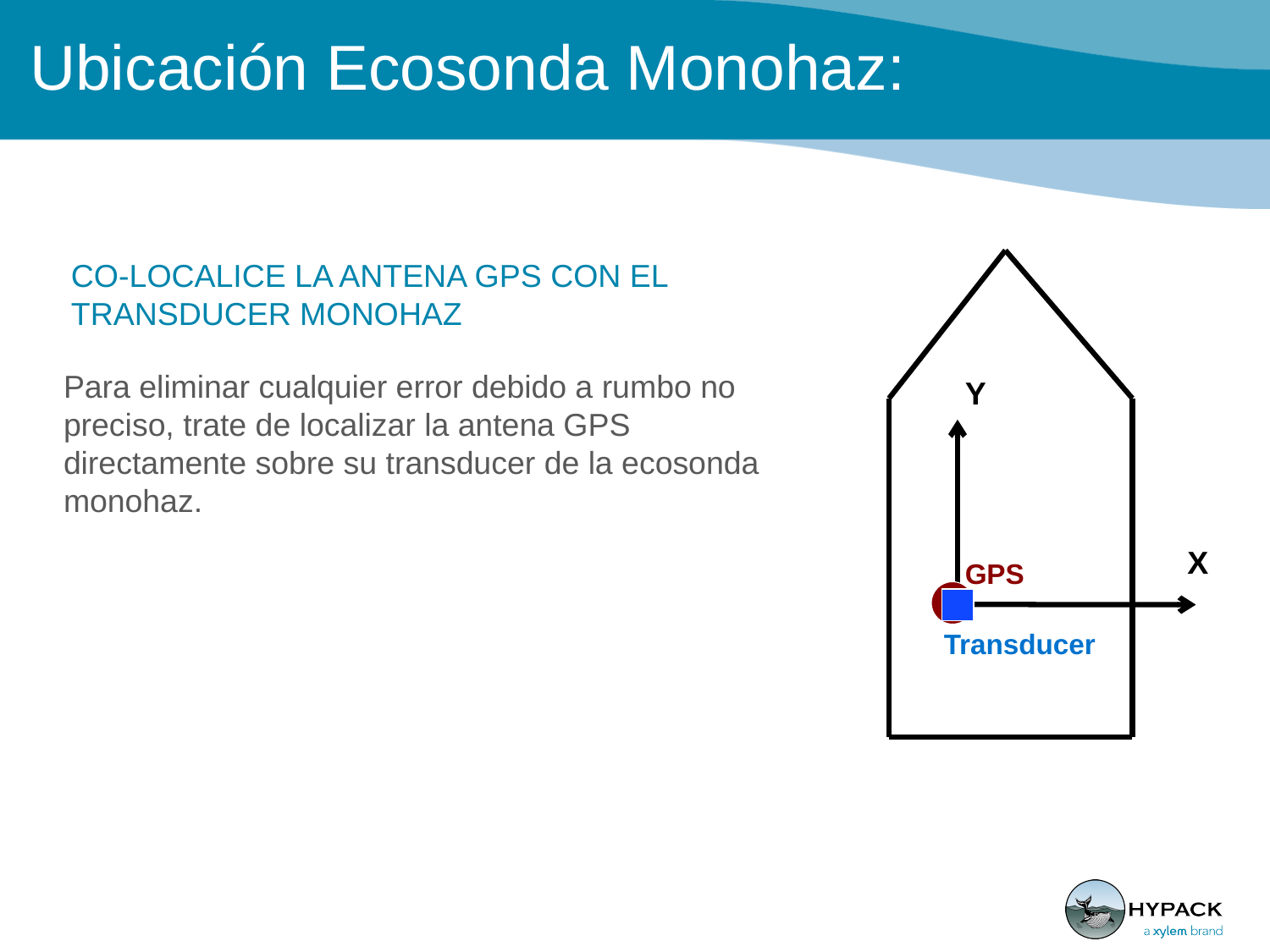

# Ubicación Ecosonda Monohaz:
CO-LOCALICE LA ANTENA GPS CON EL TRANSDUCER MONOHAZ
Para eliminar cualquier error debido a rumbo no preciso, trate de localizar la antena GPS directamente sobre su transducer de la ecosonda monohaz.
Y
X
GPS

Transducer